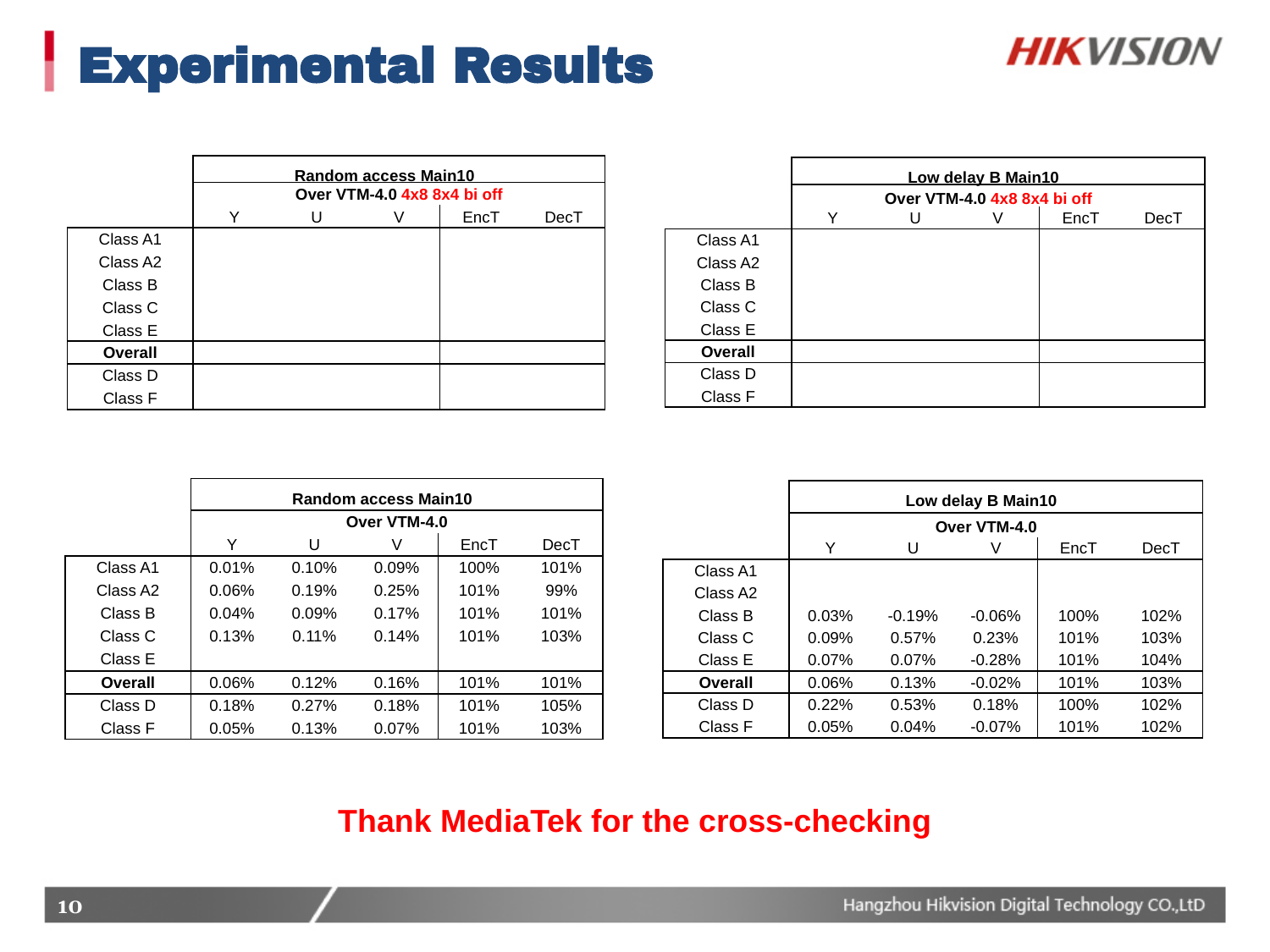

# Experimental Results
|  | Random access Main10 |  |  |  |  |
| --- | --- | --- | --- | --- | --- |
|  | Over VTM-4.0 4x8 8x4 bi off |  |  |  |  |
|  | Y | U | V | EncT | DecT |
| Class A1 |  |  |  |  |  |
| Class A2 |  |  |  |  |  |
| Class B |  |  |  |  |  |
| Class C |  |  |  |  |  |
| Class E |  |  |  |  |  |
| Overall |  |  |  |  |  |
| Class D |  |  |  |  |  |
| Class F |  |  |  |  |  |
|  | Low delay B Main10 |  |  |  |  |
| --- | --- | --- | --- | --- | --- |
|  | Over VTM-4.0 4x8 8x4 bi off |  |  |  |  |
|  | Y | U | V | EncT | DecT |
| Class A1 |  |  |  |  |  |
| Class A2 |  |  |  |  |  |
| Class B |  |  |  |  |  |
| Class C |  |  |  |  |  |
| Class E |  |  |  |  |  |
| Overall |  |  |  |  |  |
| Class D |  |  |  |  |  |
| Class F |  |  |  |  |  |
|  | Random access Main10 |  |  |  |  |
| --- | --- | --- | --- | --- | --- |
|  | Over VTM-4.0 |  |  |  |  |
|  | Y | U | V | EncT | DecT |
| Class A1 | 0.01% | 0.10% | 0.09% | 100% | 101% |
| Class A2 | 0.06% | 0.19% | 0.25% | 101% | 99% |
| Class B | 0.04% | 0.09% | 0.17% | 101% | 101% |
| Class C | 0.13% | 0.11% | 0.14% | 101% | 103% |
| Class E |  |  |  |  |  |
| Overall | 0.06% | 0.12% | 0.16% | 101% | 101% |
| Class D | 0.18% | 0.27% | 0.18% | 101% | 105% |
| Class F | 0.05% | 0.13% | 0.07% | 101% | 103% |
|  | Low delay B Main10 |  |  |  |  |
| --- | --- | --- | --- | --- | --- |
|  | Over VTM-4.0 |  |  |  |  |
|  | Y | U | V | EncT | DecT |
| Class A1 |  |  |  |  |  |
| Class A2 |  |  |  |  |  |
| Class B | 0.03% | -0.19% | -0.06% | 100% | 102% |
| Class C | 0.09% | 0.57% | 0.23% | 101% | 103% |
| Class E | 0.07% | 0.07% | -0.28% | 101% | 104% |
| Overall | 0.06% | 0.13% | -0.02% | 101% | 103% |
| Class D | 0.22% | 0.53% | 0.18% | 100% | 102% |
| Class F | 0.05% | 0.04% | -0.07% | 101% | 102% |
Thank MediaTek for the cross-checking
10